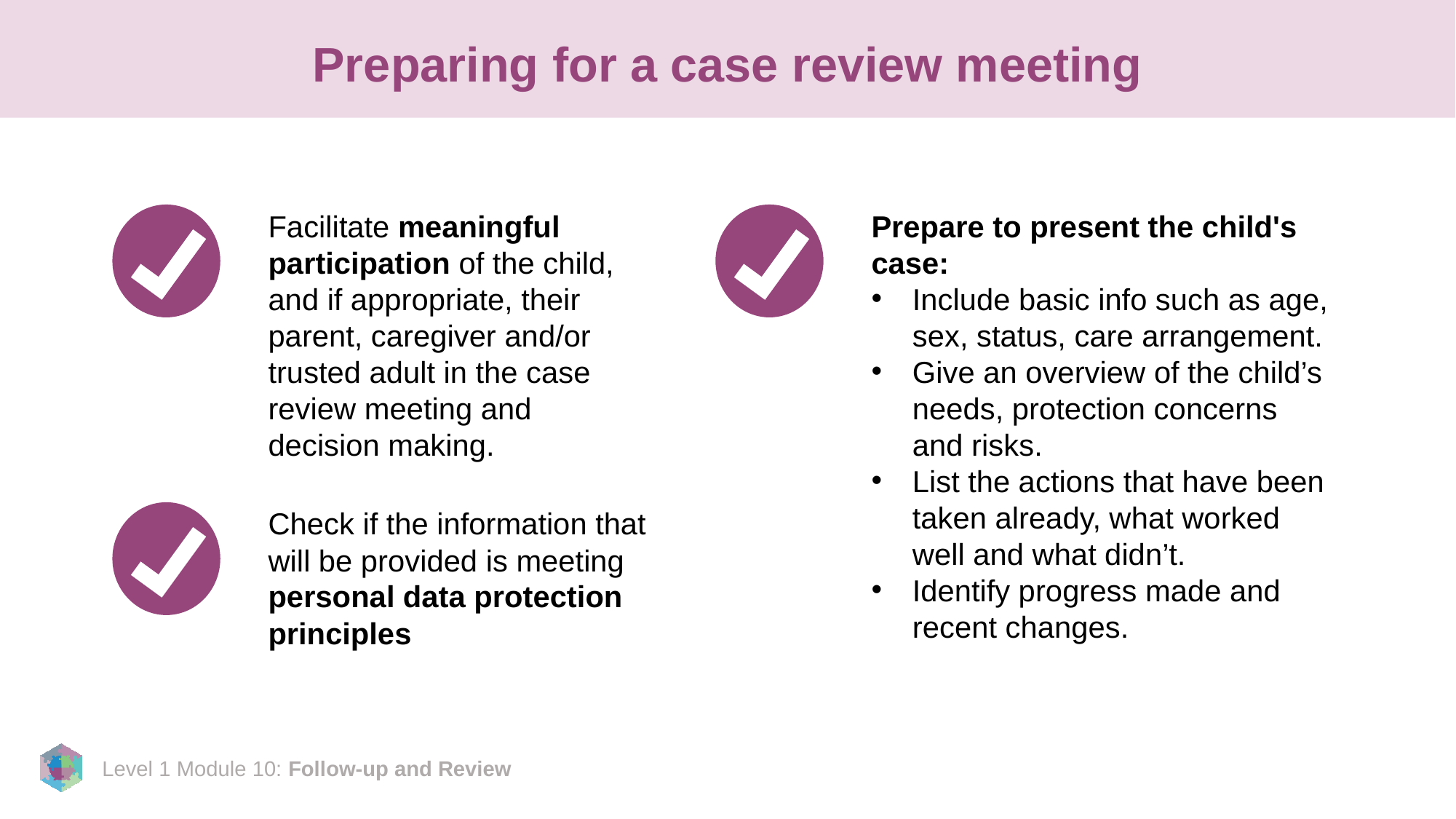

# Preparing for a case review meeting
Facilitate meaningful participation of the child, and if appropriate, their parent, caregiver and/or trusted adult in the case review meeting and decision making.
Prepare to present the child's case:
Include basic info such as age, sex, status, care arrangement.
Give an overview of the child’s needs, protection concerns and risks.
List the actions that have been taken already, what worked well and what didn’t.
Identify progress made and recent changes.

Check if the information that will be provided is meeting personal data protection principles